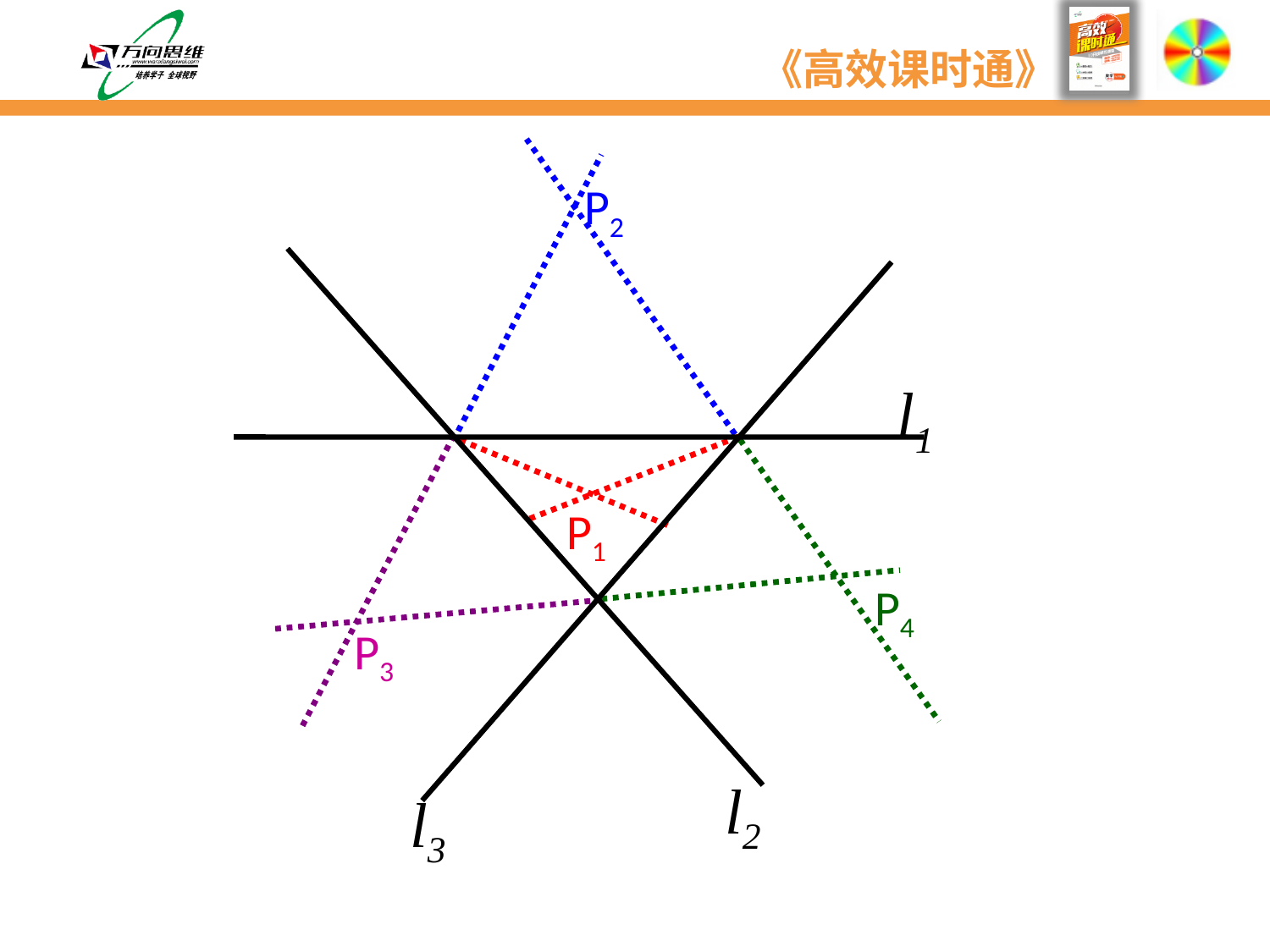

P2

l1

P1
P4

P3
l2
l3